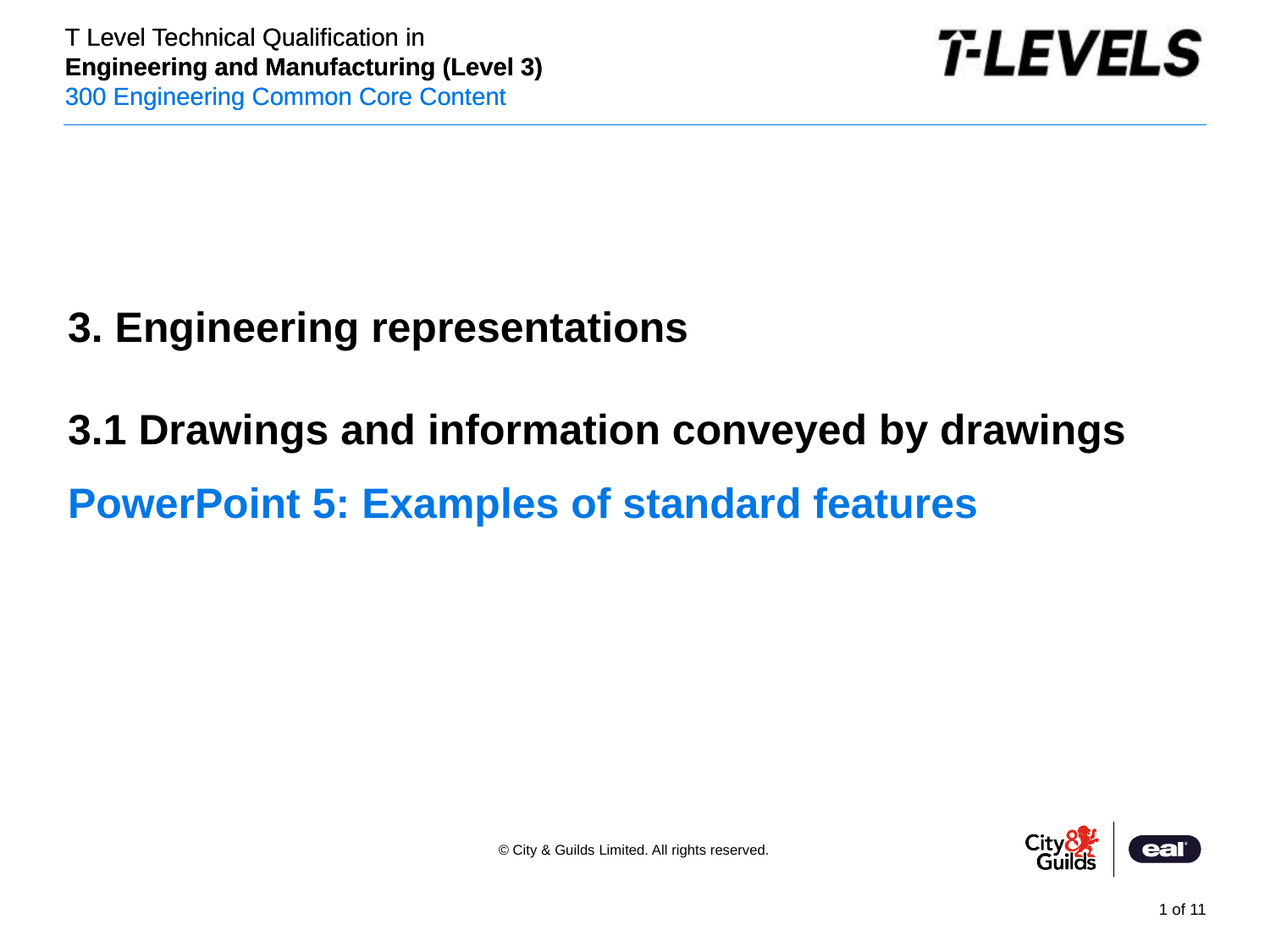

3. Engineering representations

3.1 Drawings and information conveyed by drawings

# PowerPoint 5: Examples of standard features